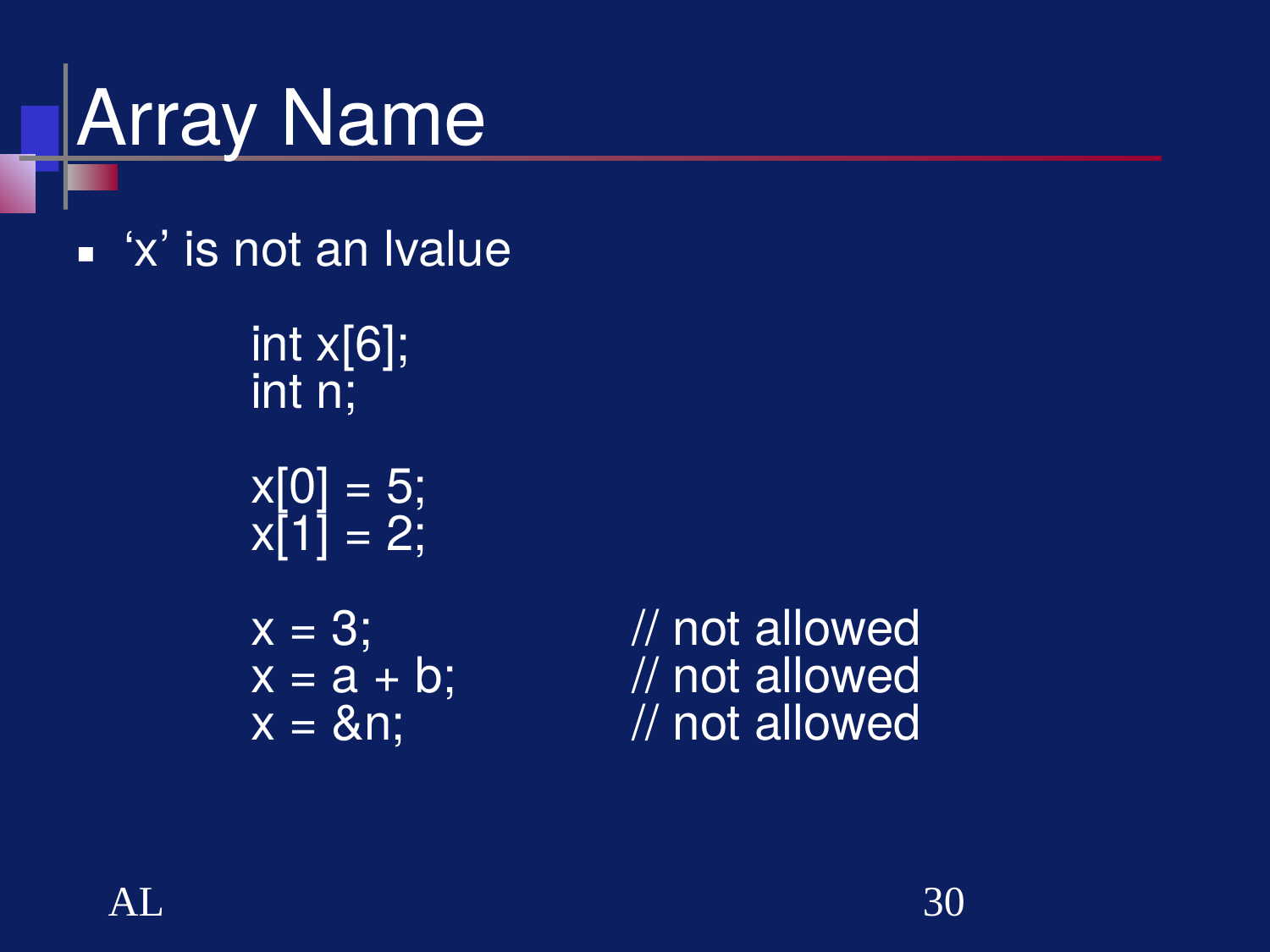

# Array Name
‘x’ is not an lvalue
	int x[6];
	int n;
	x[0] = 5;
	x[1] = 2;
	x = 3;			// not allowed
	x = a + b;		// not allowed
	x = &n;		// not allowed

AL
30